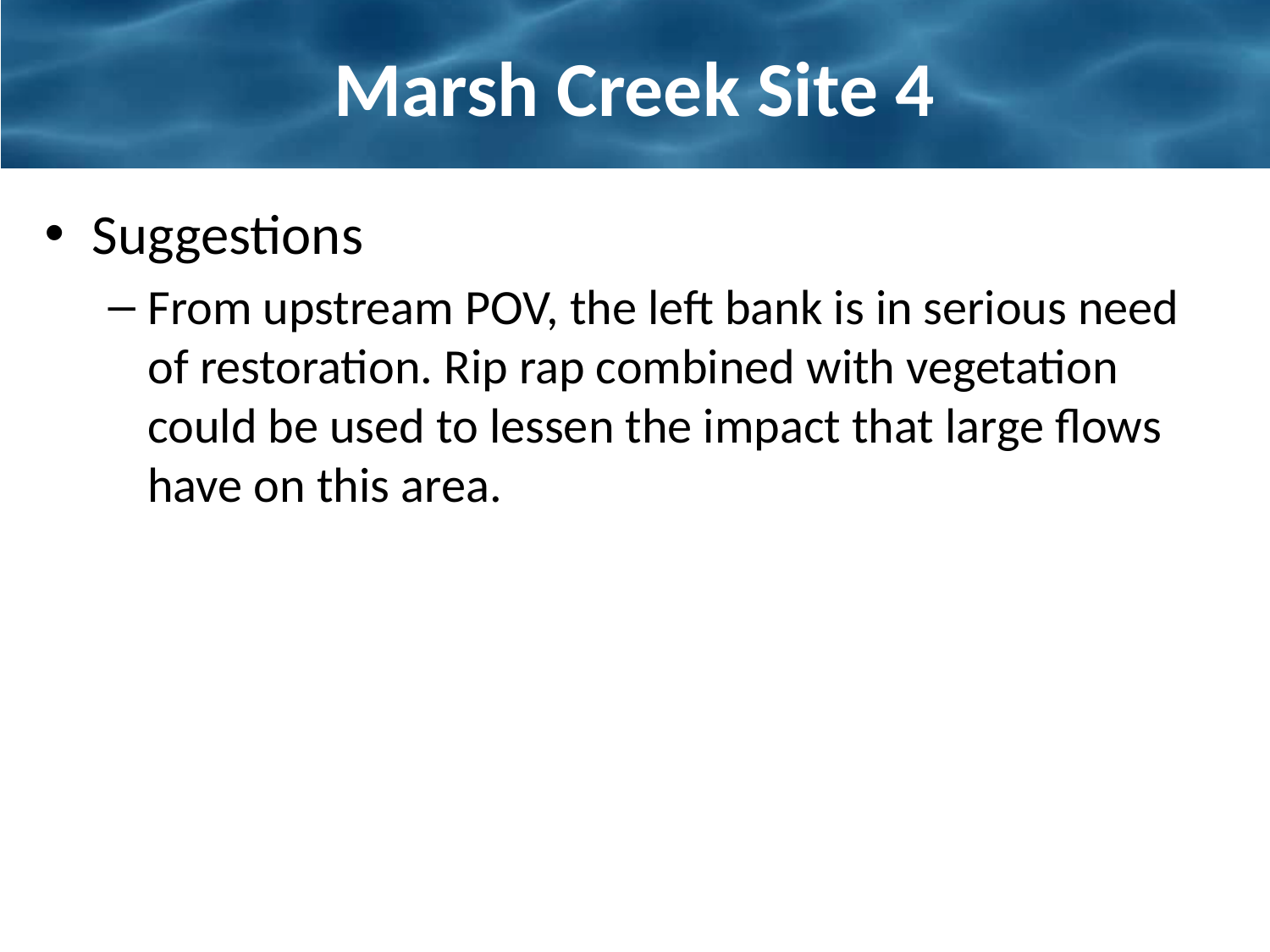

# Marsh Creek Site 4
Suggestions
From upstream POV, the left bank is in serious need of restoration. Rip rap combined with vegetation could be used to lessen the impact that large flows have on this area.